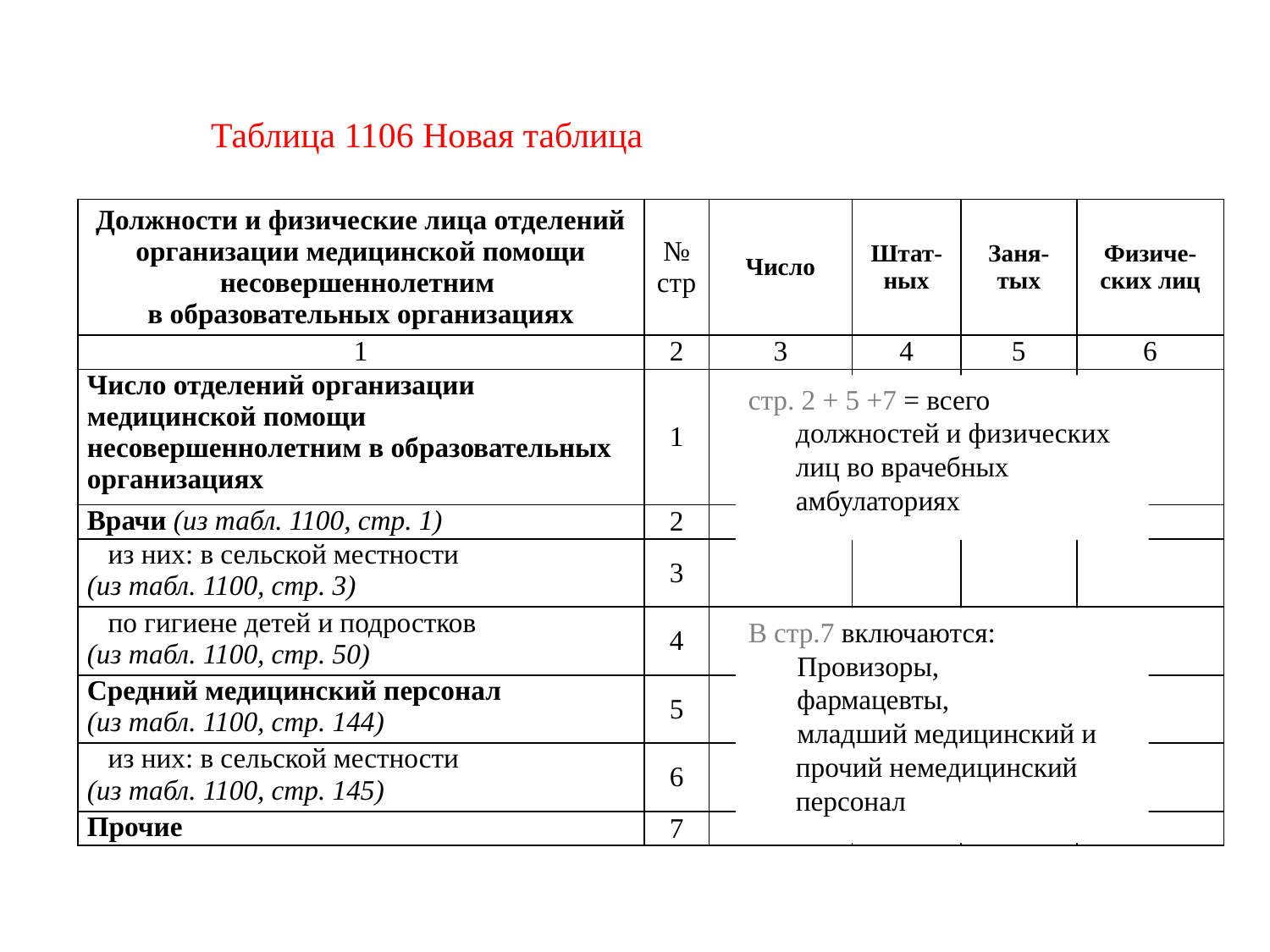

Таблица 1106 Новая таблица
| Должности и физические лица отделений организации медицинской помощи несовершеннолетним в образовательных организациях | № стр | Число | Штат-ных | Заня- тых | Физиче-ских лиц |
| --- | --- | --- | --- | --- | --- |
| 1 | 2 | 3 | 4 | 5 | 6 |
| Число отделений организации медицинской помощи несовершеннолетним в образовательных организациях | 1 |  |  |  |  |
| Врачи (из табл. 1100, стр. 1) | 2 |  |  |  |  |
| из них: в сельской местности (из табл. 1100, стр. 3) | 3 |  |  |  |  |
| по гигиене детей и подростков (из табл. 1100, стр. 50) | 4 |  |  |  |  |
| Средний медицинский персонал (из табл. 1100, стр. 144) | 5 |  |  |  |  |
| из них: в сельской местности (из табл. 1100, стр. 145) | 6 |  |  |  |  |
| Прочие | 7 |  |  |  |  |
стр. 2 + 5 +7 = всего должностей и физических лиц во врачебных амбулаториях
В стр.7 включаются:
       Провизоры,
       фармацевты,
       младший медицинский и прочий немедицинский персонал